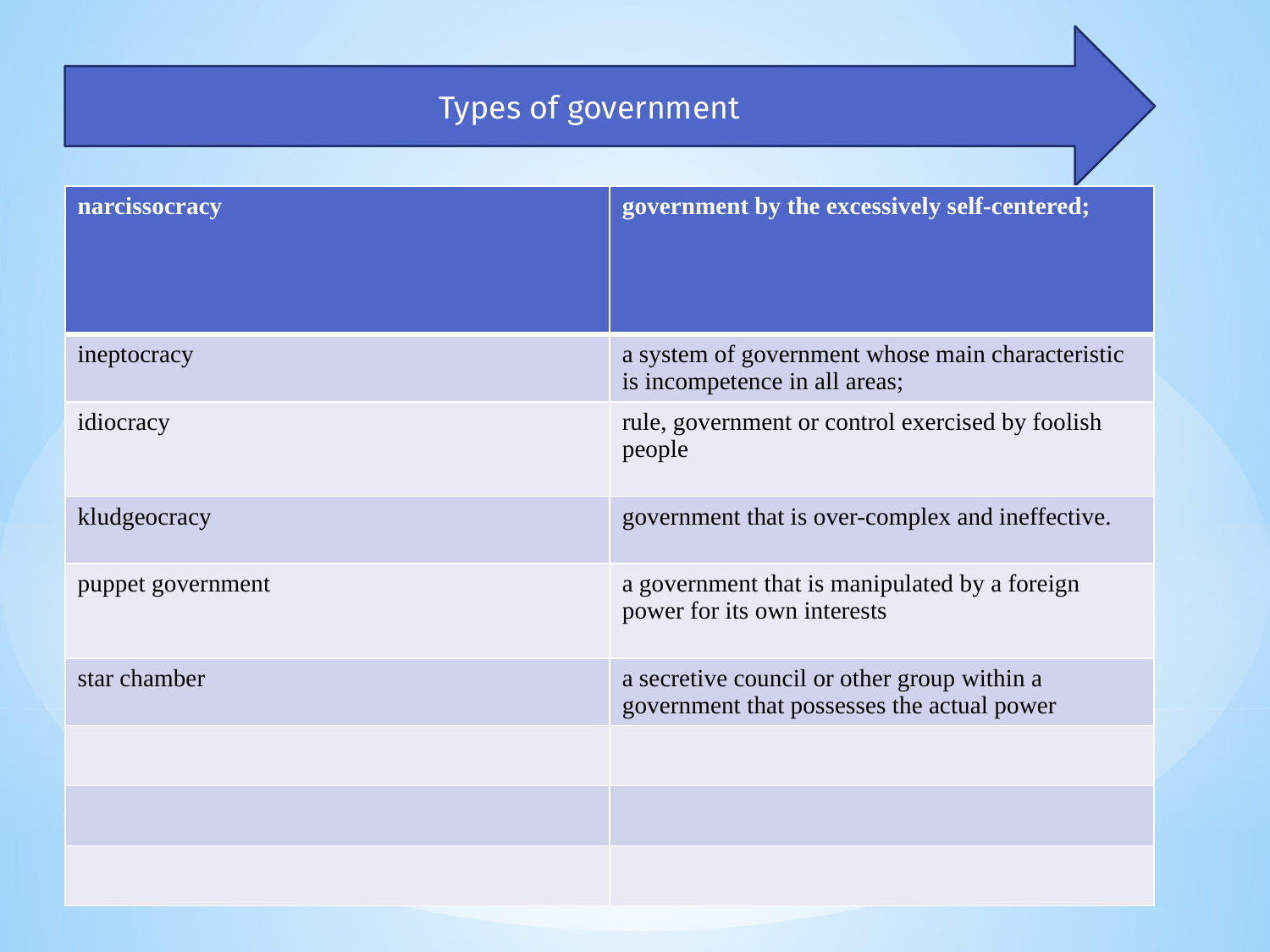

Types of government
| narcissocracy | government by the excessively self-centered; |
| --- | --- |
| ineptocracy | a system of government whose main characteristic is incompetence in all areas; |
| idiocracy | rule, government or control exercised by foolish people |
| kludgeocracy | government that is over-complex and ineffective. |
| puppet government | a government that is manipulated by a foreign power for its own interests |
| star chamber | a secretive council or other group within a government that possesses the actual power |
|  |  |
|  |  |
|  |  |